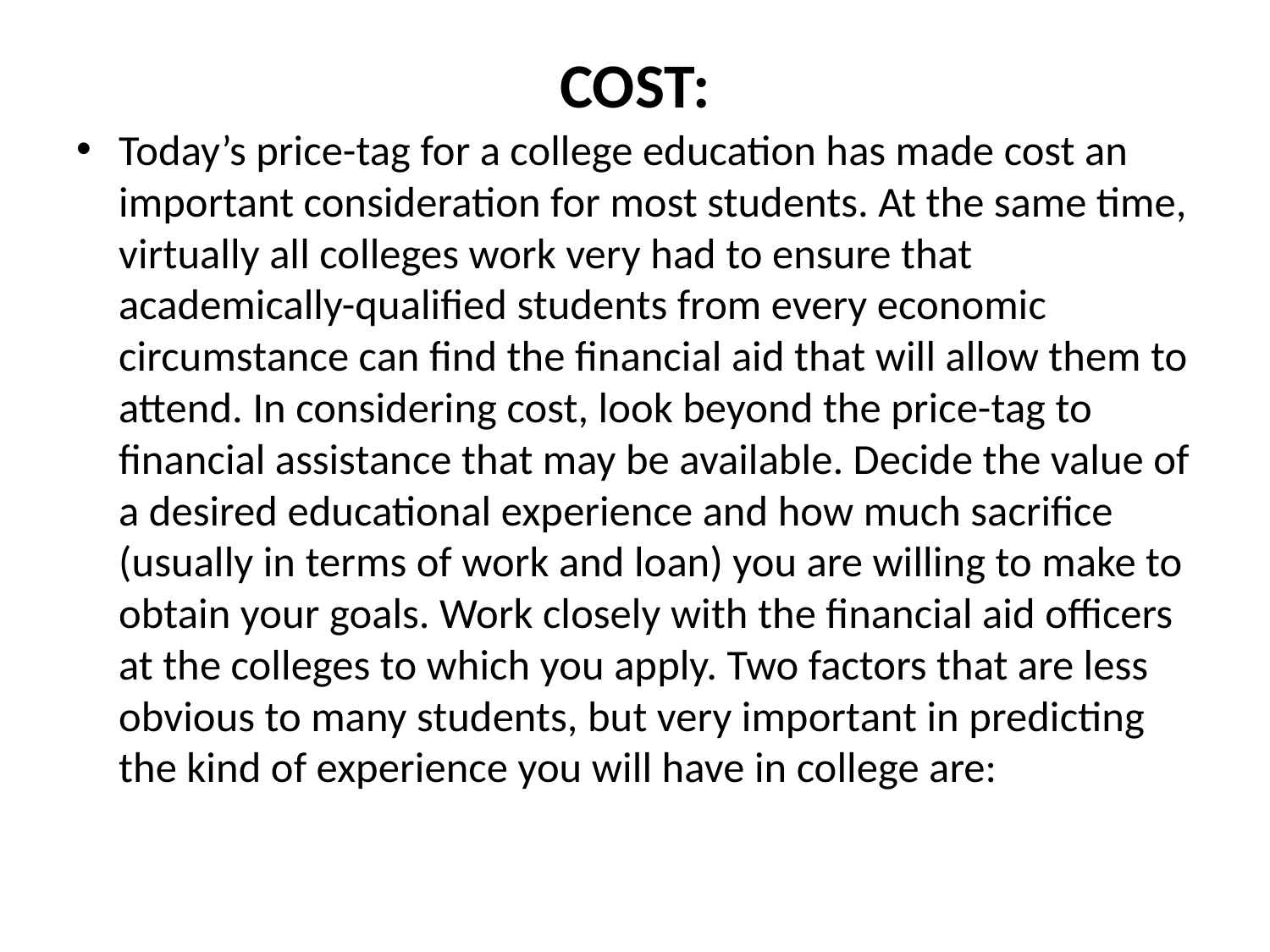

# COST:
Today’s price-tag for a college education has made cost an important consideration for most students. At the same time, virtually all colleges work very had to ensure that academically-qualified students from every economic circumstance can find the financial aid that will allow them to attend. In considering cost, look beyond the price-tag to financial assistance that may be available. Decide the value of a desired educational experience and how much sacrifice (usually in terms of work and loan) you are willing to make to obtain your goals. Work closely with the financial aid officers at the colleges to which you apply. Two factors that are less obvious to many students, but very important in predicting the kind of experience you will have in college are: